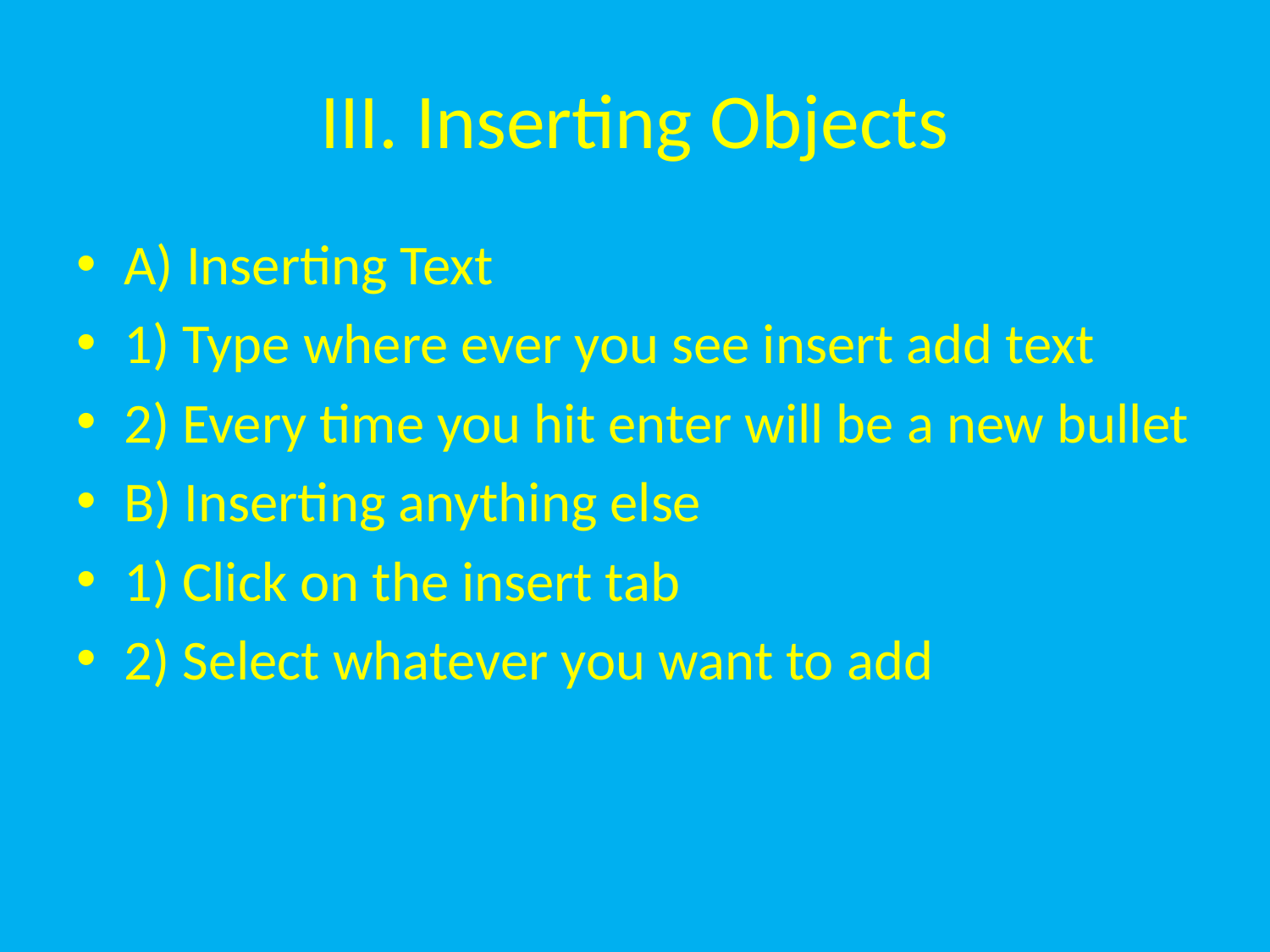

# III. Inserting Objects
A) Inserting Text
1) Type where ever you see insert add text
2) Every time you hit enter will be a new bullet
B) Inserting anything else
1) Click on the insert tab
2) Select whatever you want to add